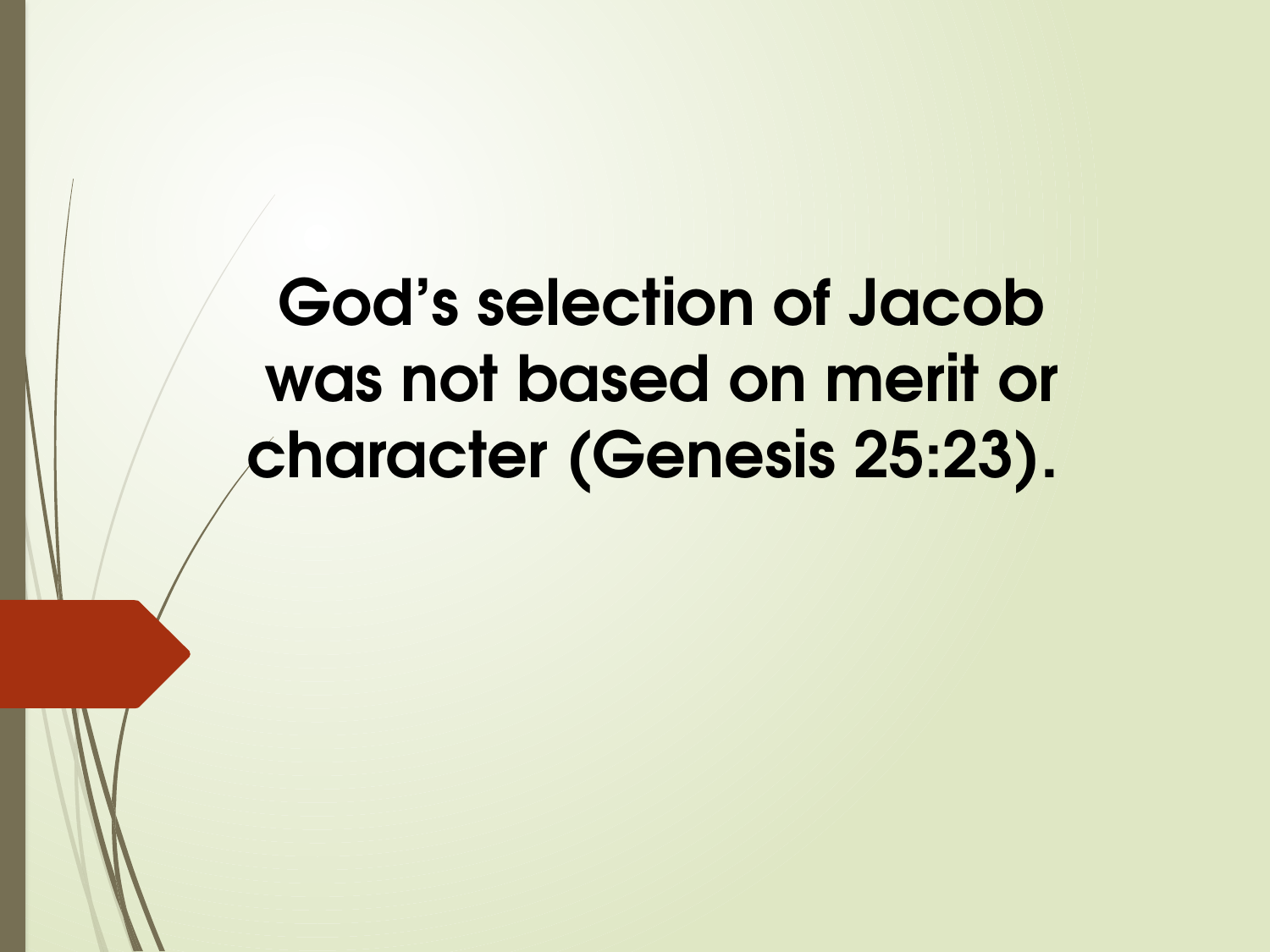

God’s selection of Jacob was not based on merit or character (Genesis 25:23).